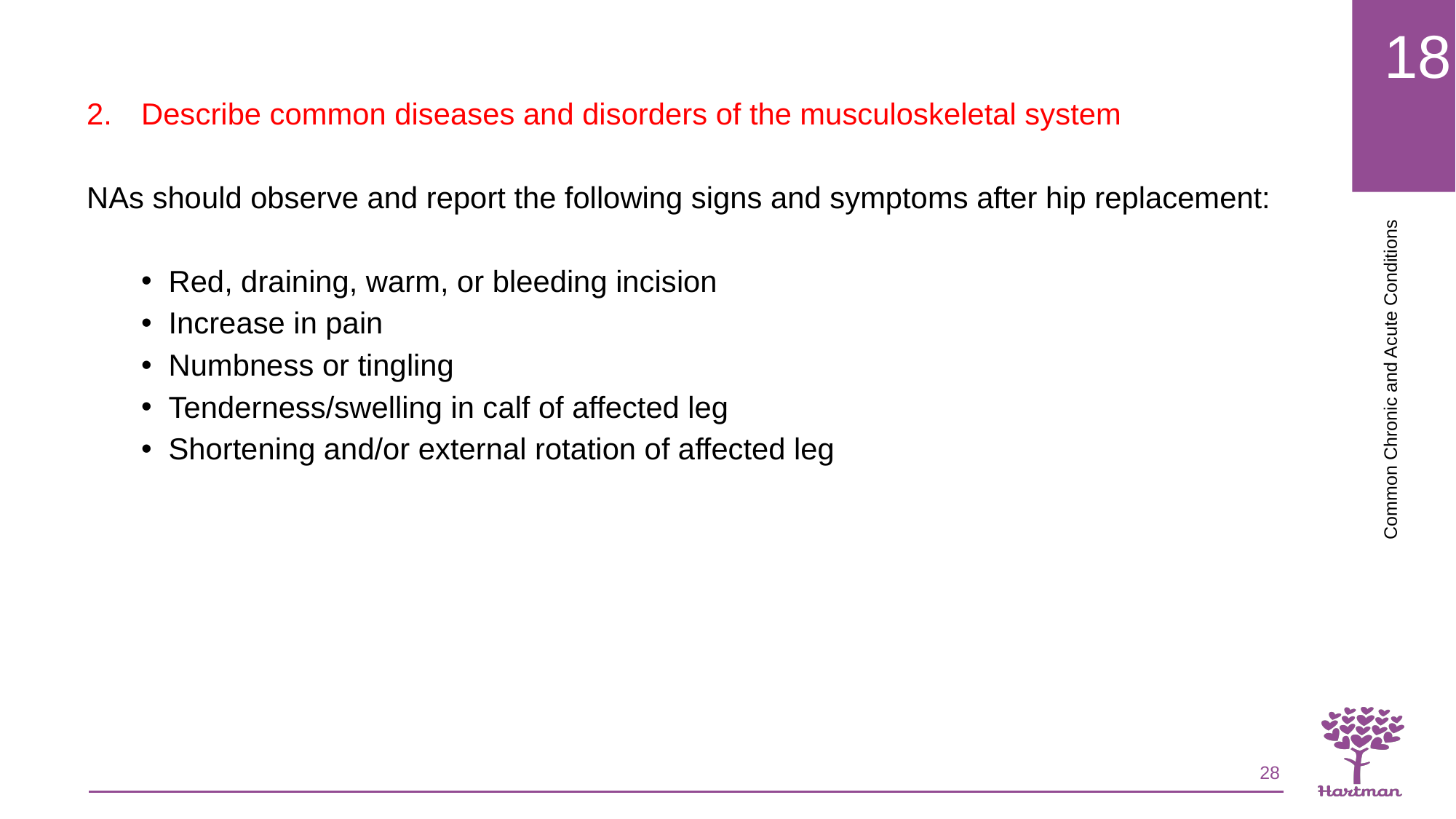

Describe common diseases and disorders of the musculoskeletal system

NAs should observe and report the following signs and symptoms after hip replacement:

Red, draining, warm, or bleeding incision
Increase in pain
Numbness or tingling
Tenderness/swelling in calf of affected leg
Shortening and/or external rotation of affected leg

28